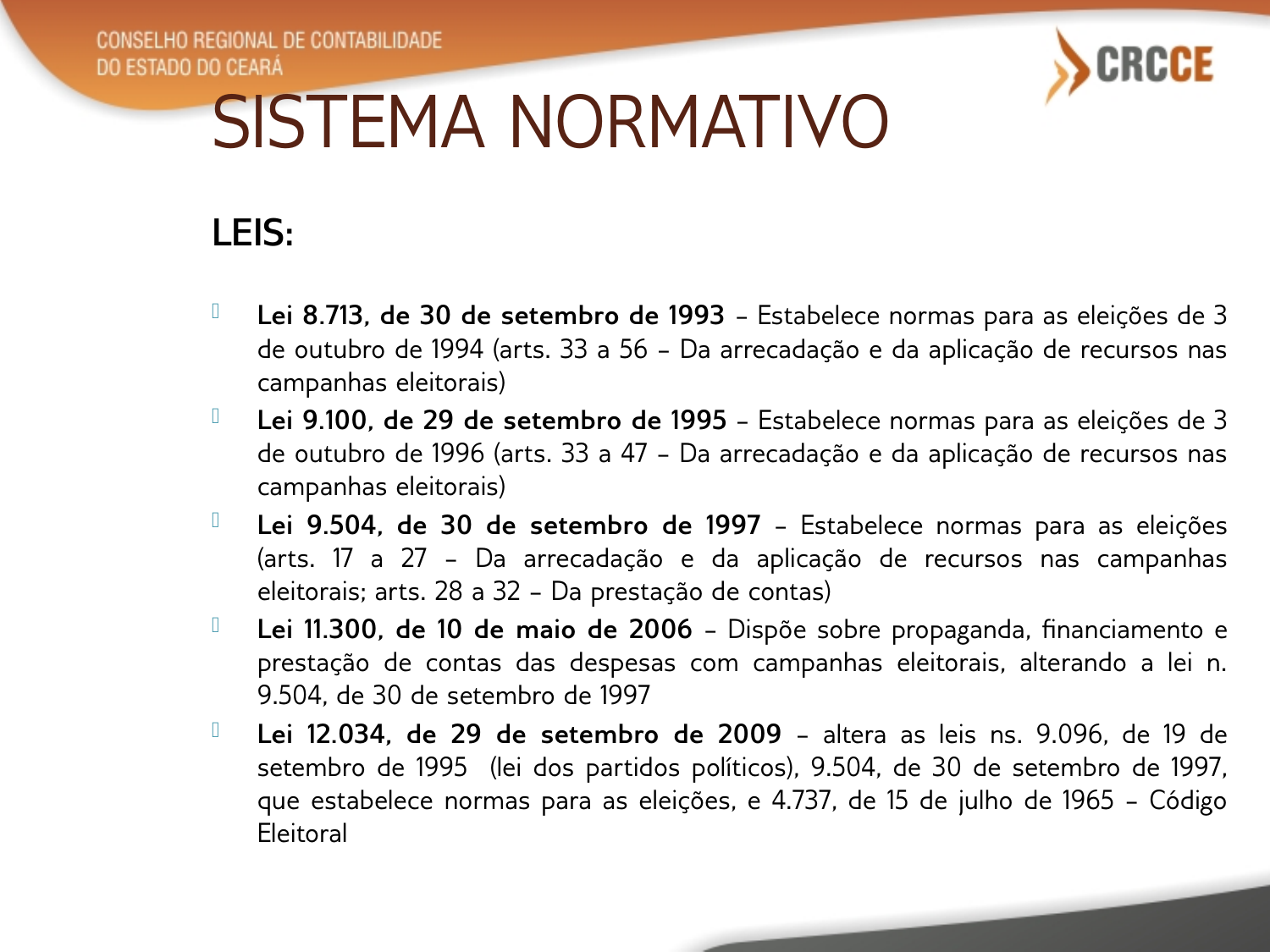

# SISTEMA NORMATIVO
LEIS:

Lei 8.713, de 30 de setembro de 1993 – Estabelece normas para as eleições de 3 de outubro de 1994 (arts. 33 a 56 – Da arrecadação e da aplicação de recursos nas campanhas eleitorais)
Lei 9.100, de 29 de setembro de 1995 – Estabelece normas para as eleições de 3 de outubro de 1996 (arts. 33 a 47 – Da arrecadação e da aplicação de recursos nas campanhas eleitorais)
Lei 9.504, de 30 de setembro de 1997 – Estabelece normas para as eleições (arts. 17 a 27 – Da arrecadação e da aplicação de recursos nas campanhas eleitorais; arts. 28 a 32 – Da prestação de contas)
Lei 11.300, de 10 de maio de 2006 – Dispõe sobre propaganda, financiamento e prestação de contas das despesas com campanhas eleitorais, alterando a lei n. 9.504, de 30 de setembro de 1997
Lei 12.034, de 29 de setembro de 2009 – altera as leis ns. 9.096, de 19 de setembro de 1995  (lei dos partidos políticos), 9.504, de 30 de setembro de 1997, que estabelece normas para as eleições, e 4.737, de 15 de julho de 1965 – Código Eleitoral